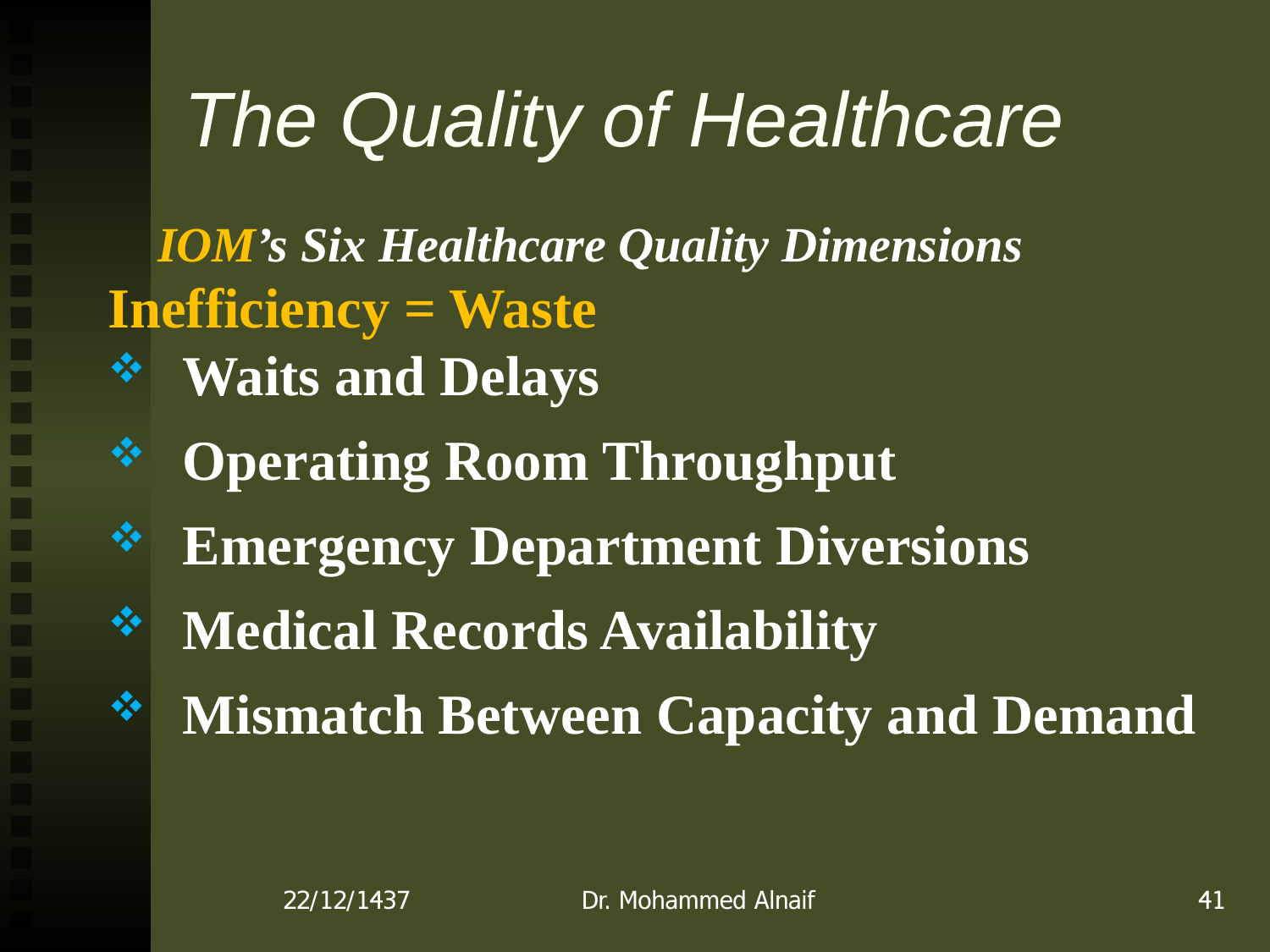

# The Quality of Healthcare
IOM’s Six Healthcare Quality Dimensions
Inefficiency = Waste
Waits and Delays
Operating Room Throughput
Emergency Department Diversions
Medical Records Availability
Mismatch Between Capacity and Demand
22/12/1437
Dr. Mohammed Alnaif
41